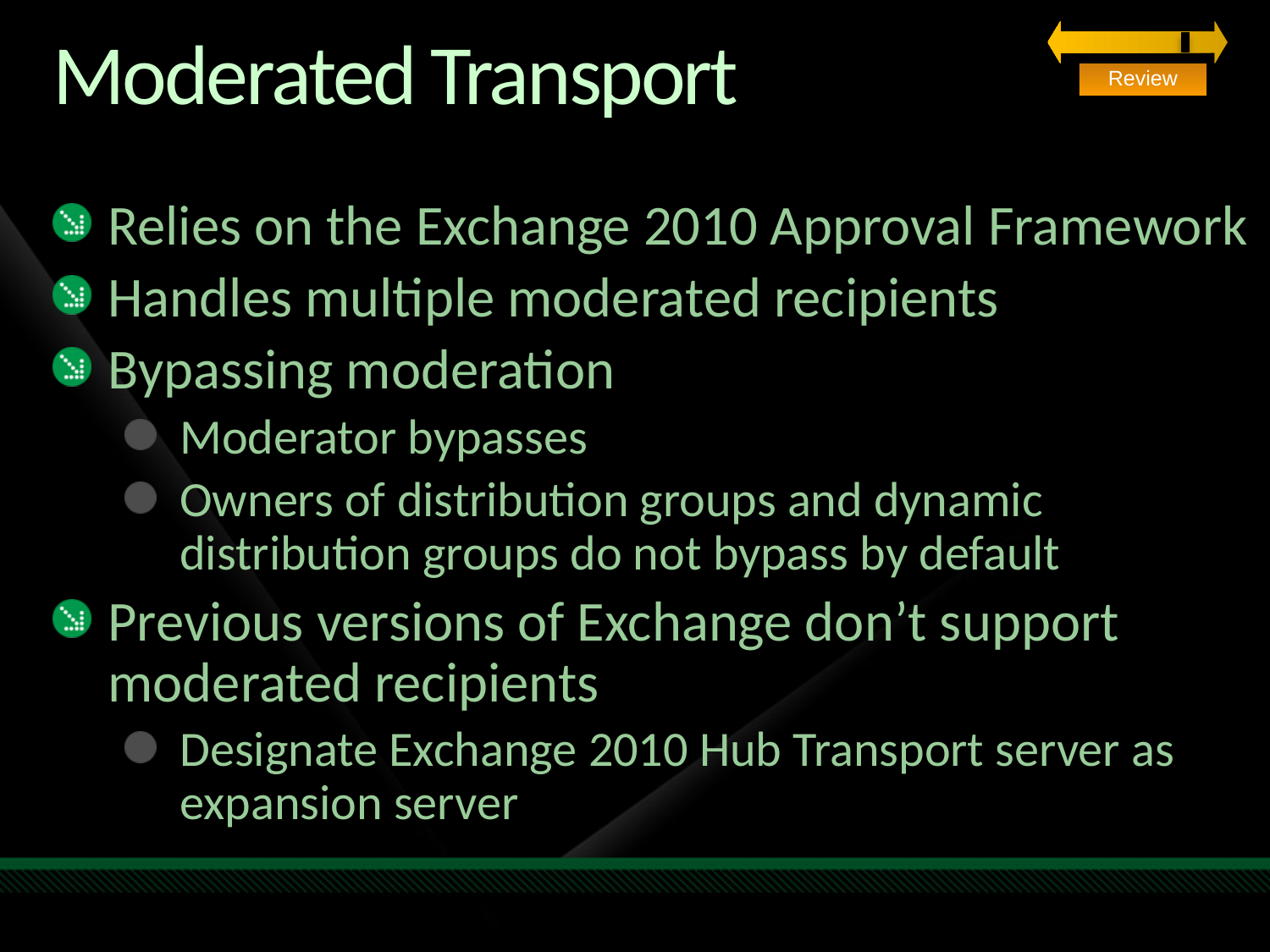

# Moderated Transport
Review
Relies on the Exchange 2010 Approval Framework
Handles multiple moderated recipients
Bypassing moderation
Moderator bypasses
Owners of distribution groups and dynamic distribution groups do not bypass by default
Previous versions of Exchange don’t support moderated recipients
Designate Exchange 2010 Hub Transport server as expansion server